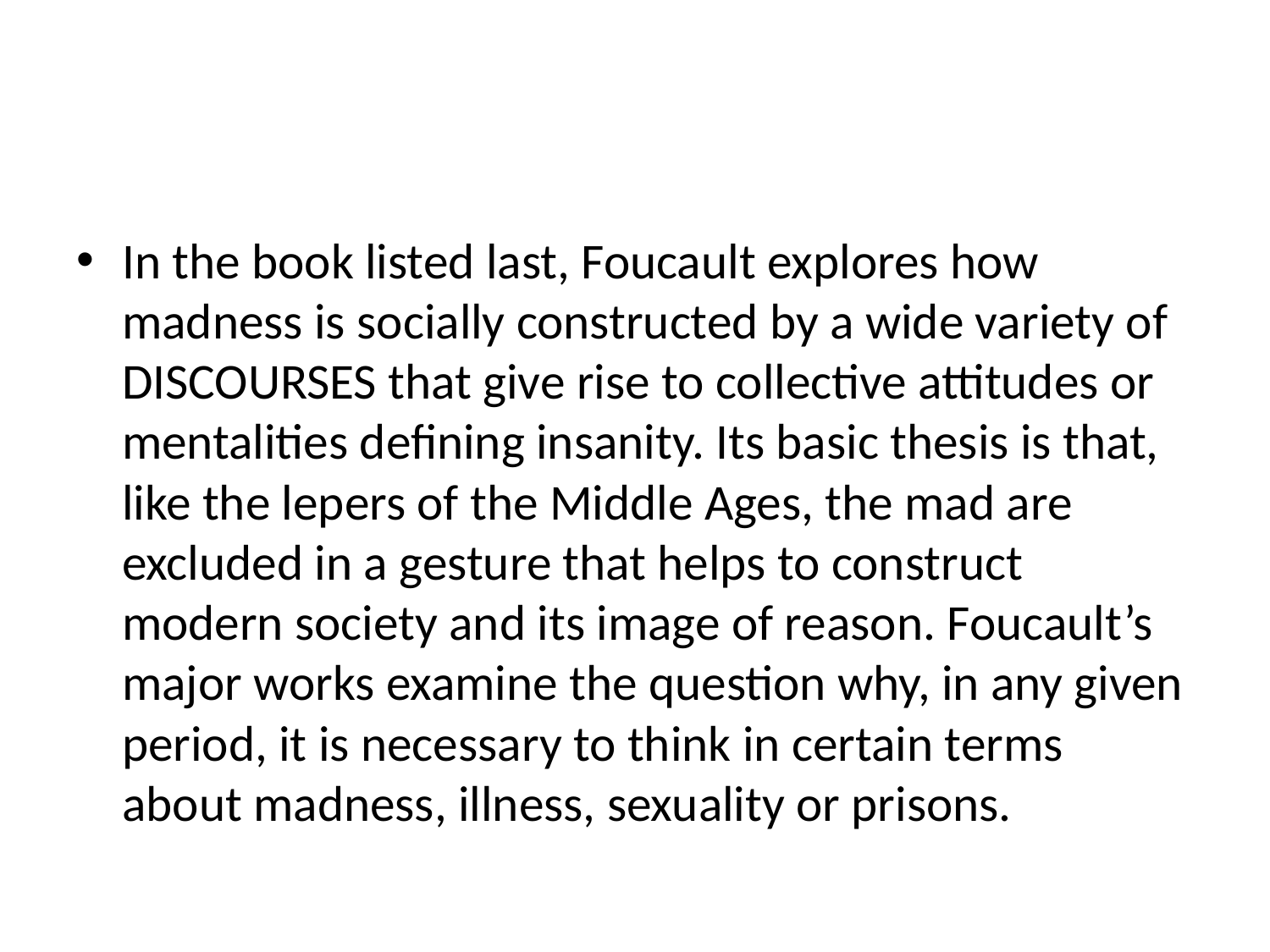

#
In the book listed last, Foucault explores how madness is socially constructed by a wide variety of DISCOURSES that give rise to collective attitudes or mentalities defining insanity. Its basic thesis is that, like the lepers of the Middle Ages, the mad are excluded in a gesture that helps to construct modern society and its image of reason. Foucault’s major works examine the question why, in any given period, it is necessary to think in certain terms about madness, illness, sexuality or prisons.